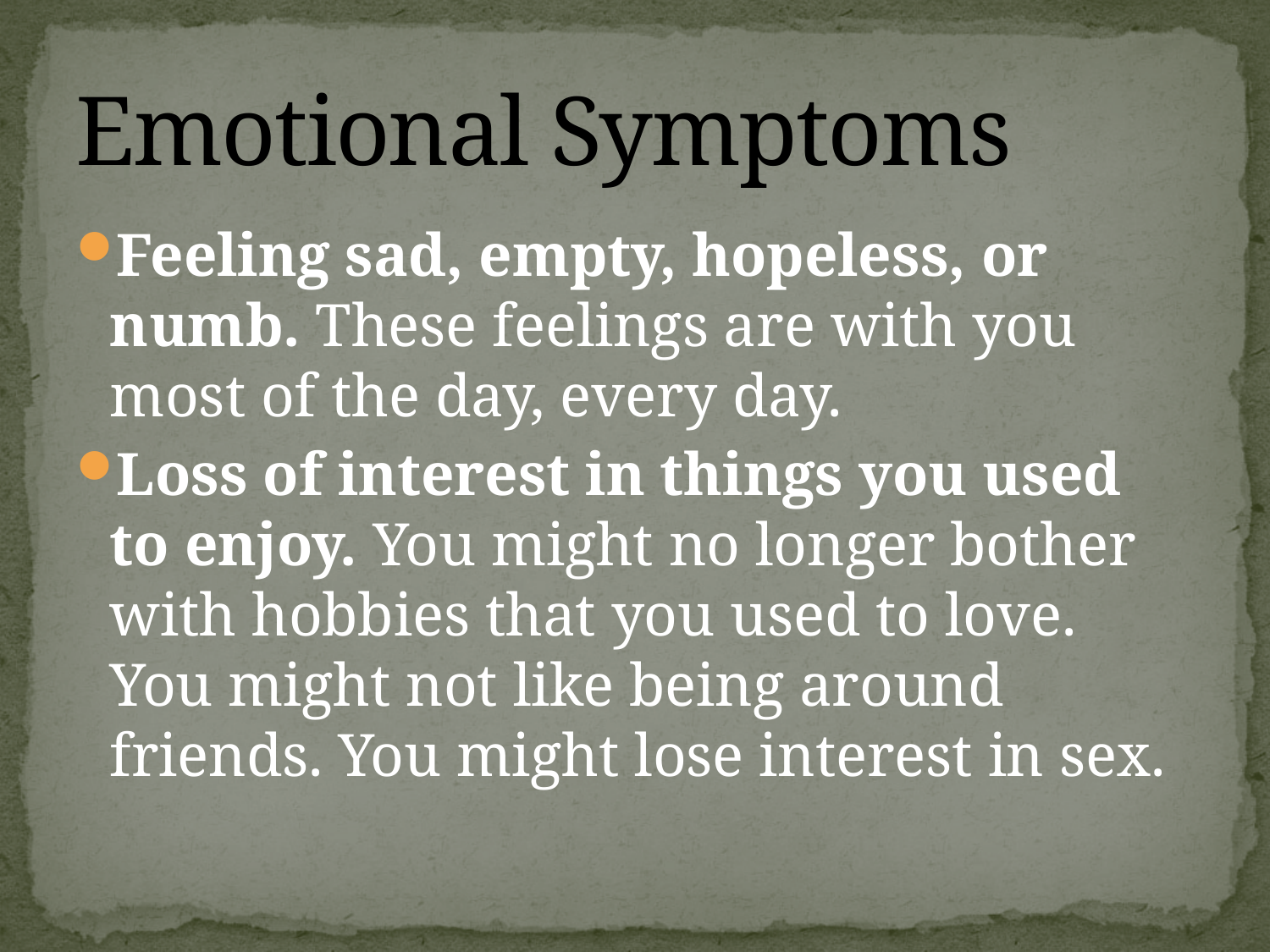

# Emotional Symptoms
Feeling sad, empty, hopeless, or numb. These feelings are with you most of the day, every day.
Loss of interest in things you used to enjoy. You might no longer bother with hobbies that you used to love. You might not like being around friends. You might lose interest in sex.